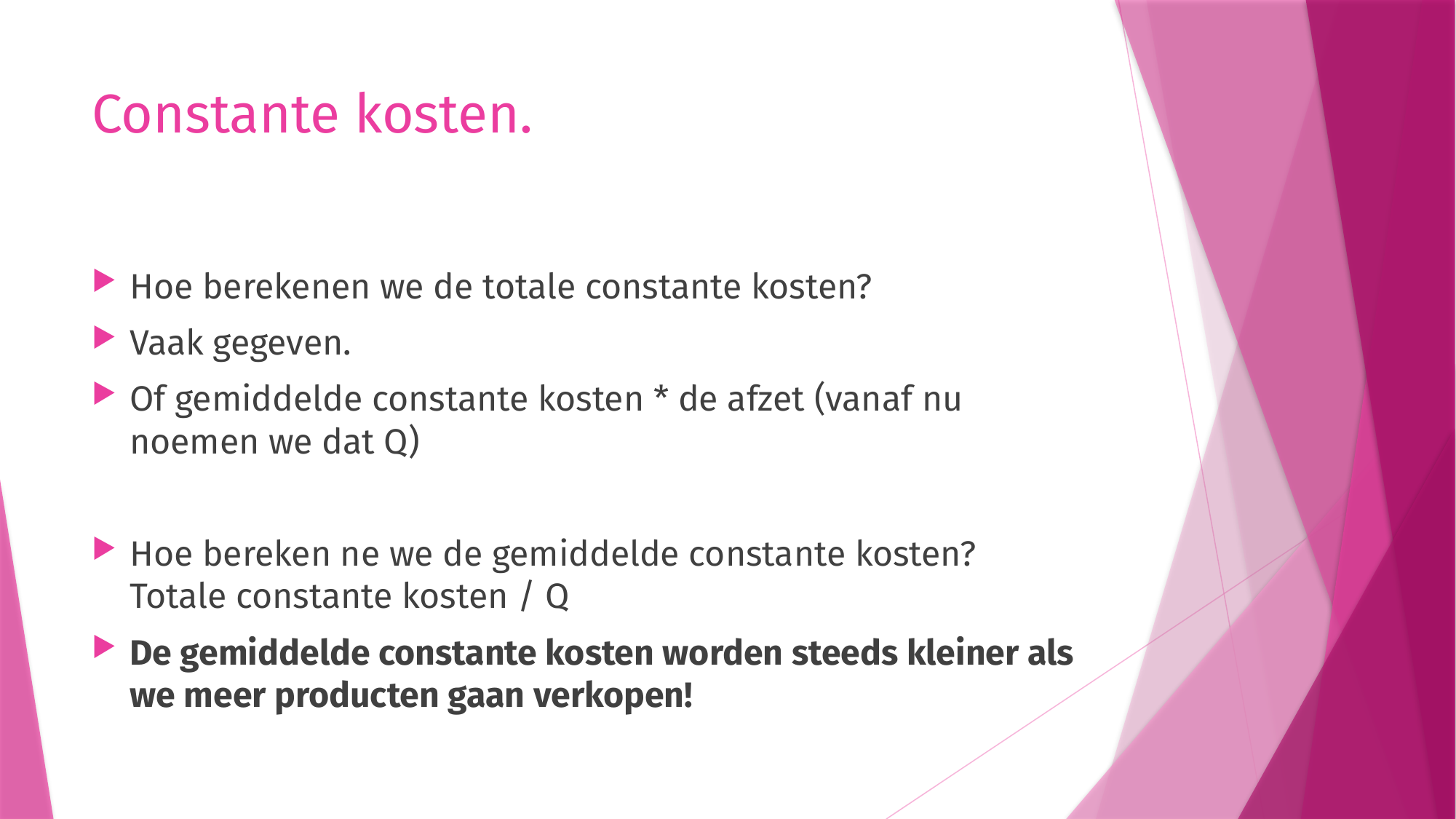

# Constante kosten.
Hoe berekenen we de totale constante kosten?
Vaak gegeven.
Of gemiddelde constante kosten * de afzet (vanaf nu noemen we dat Q)

Hoe bereken ne we de gemiddelde constante kosten?
Totale constante kosten / Q
De gemiddelde constante kosten worden steeds kleiner als we meer producten gaan verkopen!